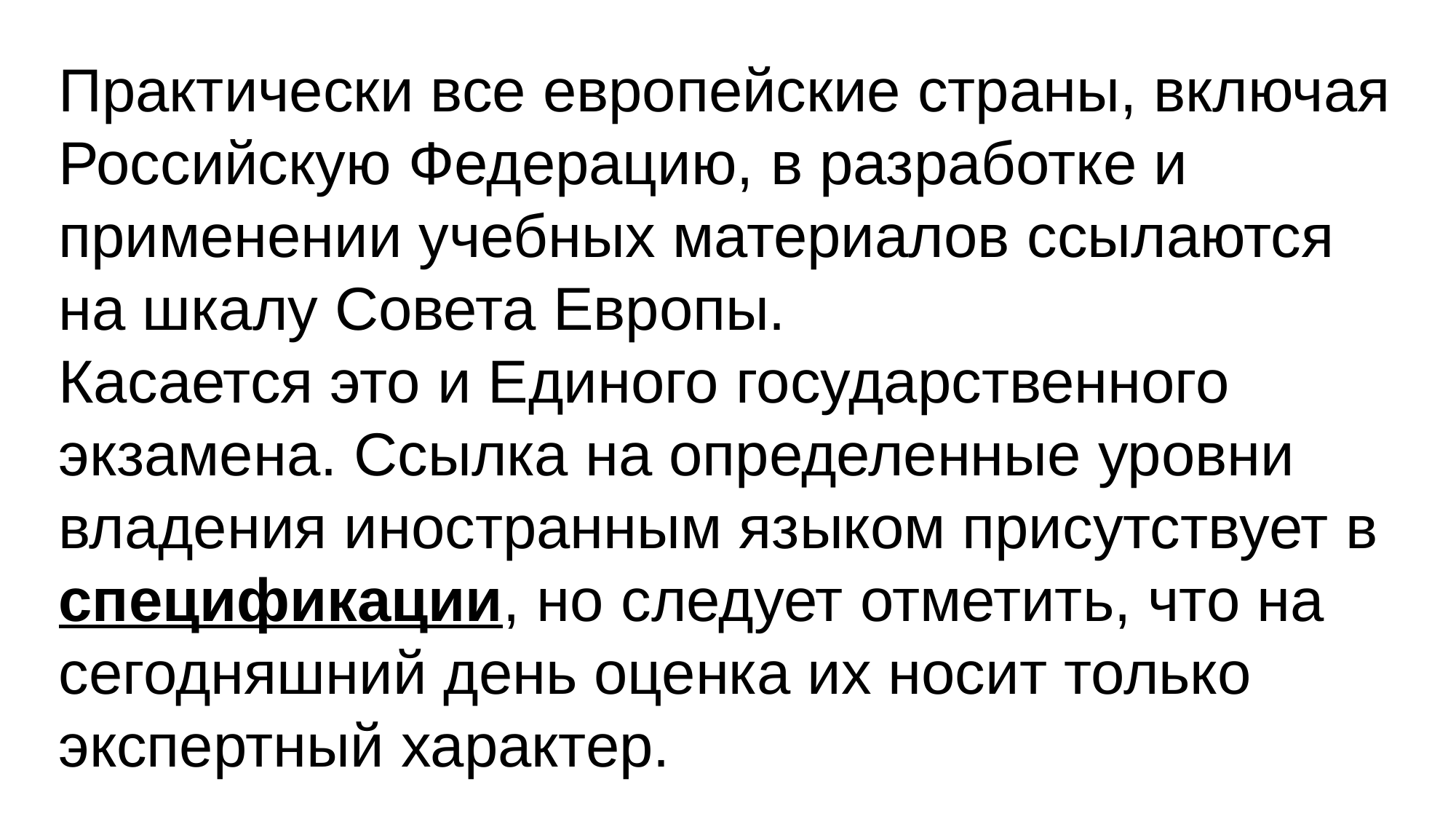

Практически все европейские страны, включая Российскую Федерацию, в разработке и применении учебных материалов ссылаются на шкалу Совета Европы.
Касается это и Единого государственного
экзамена. Ссылка на определенные уровни
владения иностранным языком присутствует в спецификации, но следует отметить, что на сегодняшний день оценка их носит только экспертный характер.